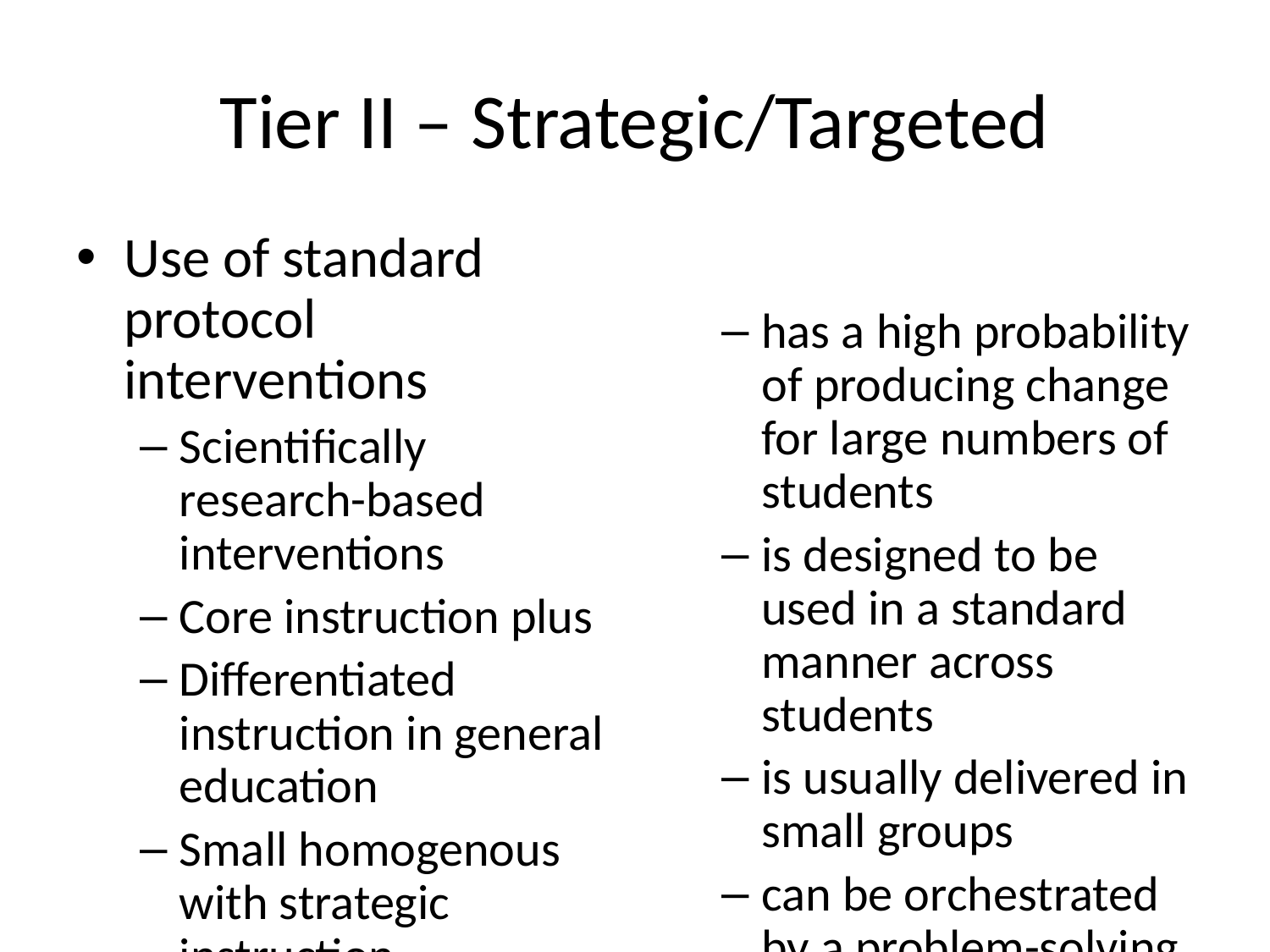

# Tier II – Strategic/Targeted
Use of standard protocol interventions
Scientifically research-based interventions
Core instruction plus
Differentiated instruction in general education
Small homogenous with strategic instruction
is often scripted or very structured

has a high probability of producing change for large numbers of students
is designed to be used in a standard manner across students
is usually delivered in small groups
can be orchestrated by a problem-solving team